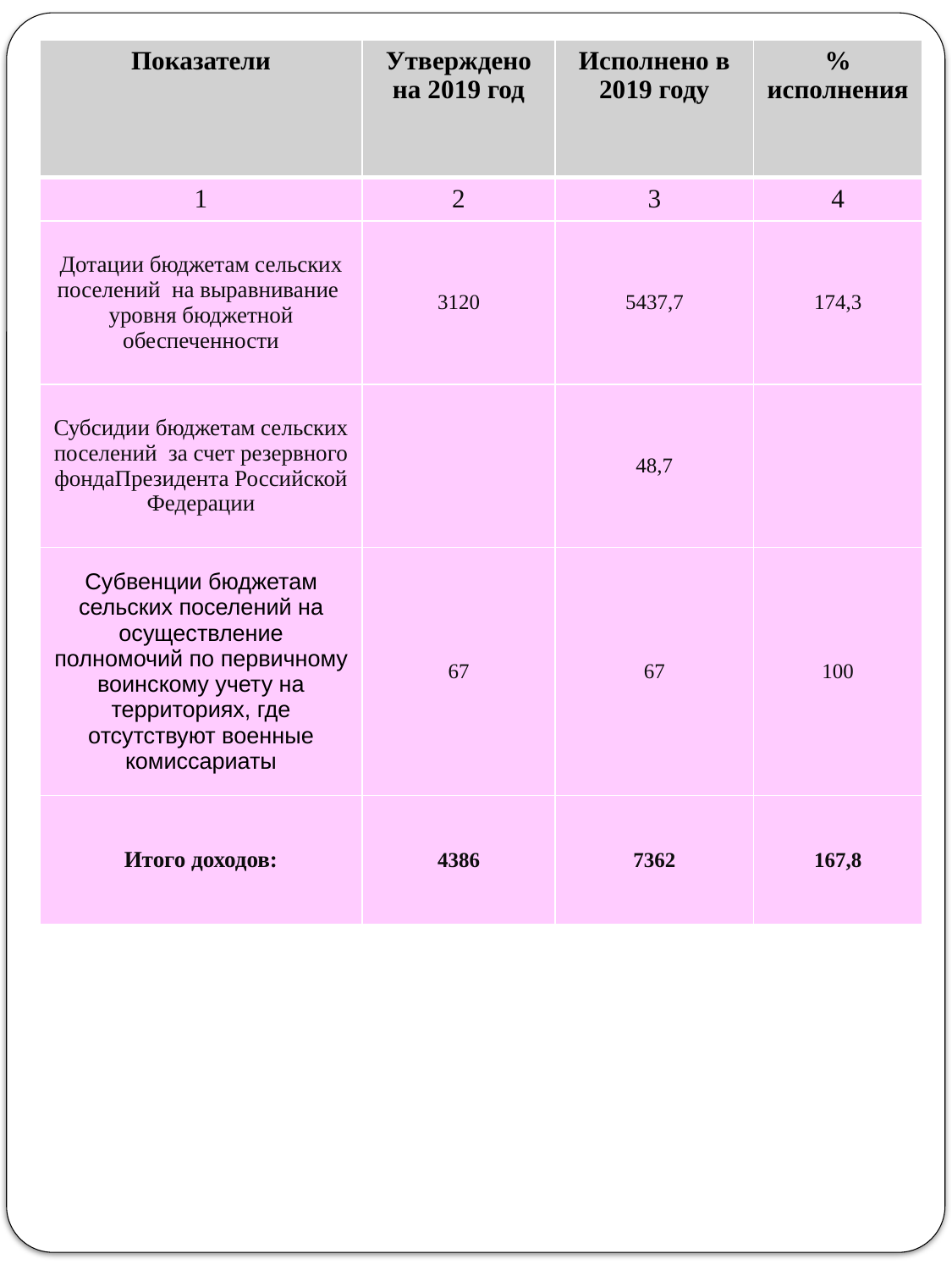

| Показатели | Утверждено на 2019 год | Исполнено в 2019 году | % исполнения |
| --- | --- | --- | --- |
| 1 | 2 | 3 | 4 |
| Дотации бюджетам сельских поселений на выравнивание уровня бюджетной обеспеченности | 3120 | 5437,7 | 174,3 |
| Субсидии бюджетам сельских поселений за счет резервного фондаПрезидента Российской Федерации |  | 48,7 |  |
| Субвенции бюджетам сельских поселений на осуществление полномочий по первичному воинскому учету на территориях, где отсутствуют военные комиссариаты | 67 | 67 | 100 |
| Итого доходов: | 4386 | 7362 | 167,8 |